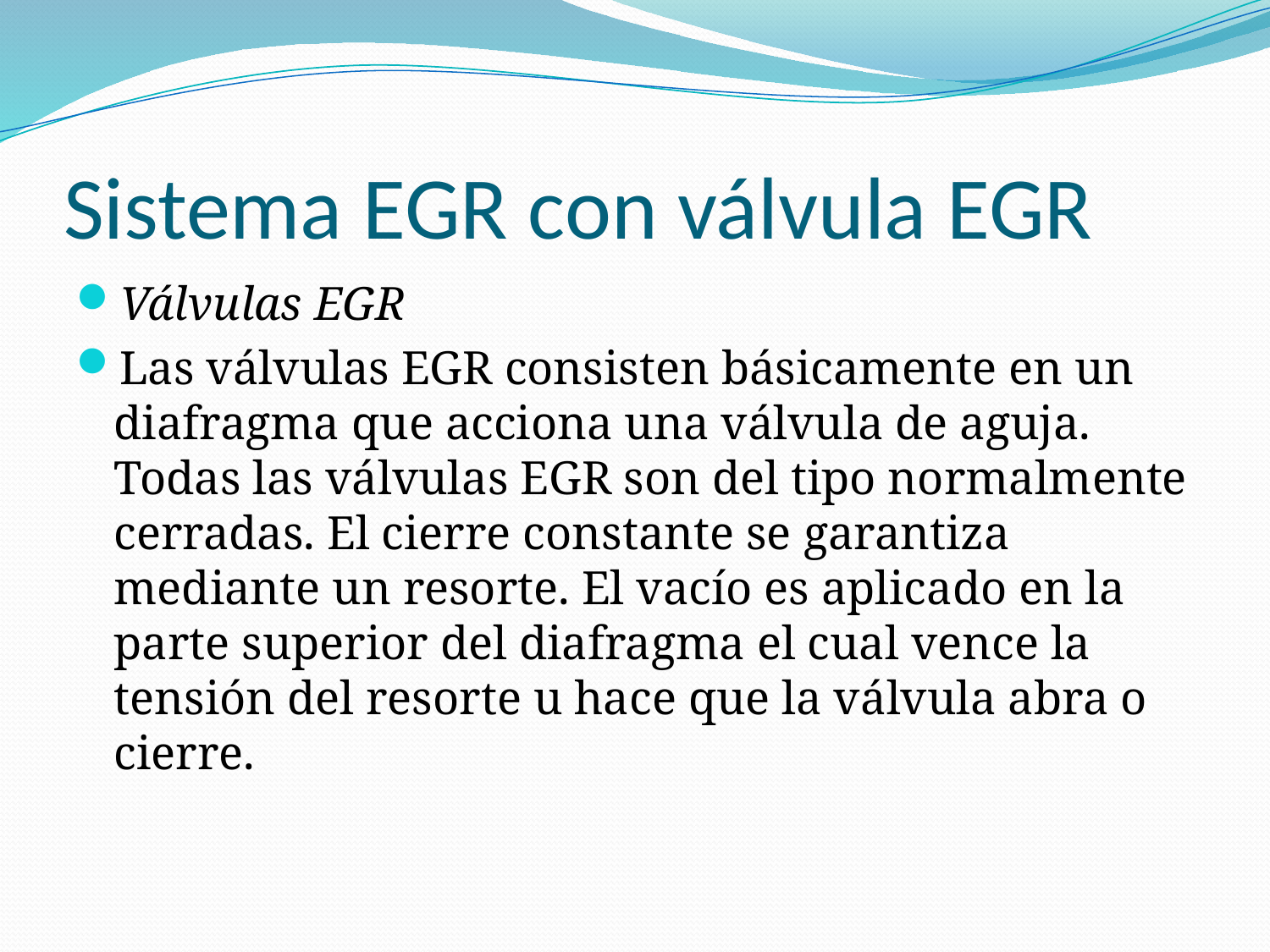

# Sistema EGR con válvula EGR
Válvulas EGR
Las válvulas EGR consisten básicamente en un diafragma que acciona una válvula de aguja. Todas las válvulas EGR son del tipo normalmente cerradas. El cierre constante se garantiza mediante un resorte. El vacío es aplicado en la parte superior del diafragma el cual vence la tensión del resorte u hace que la válvula abra o cierre.